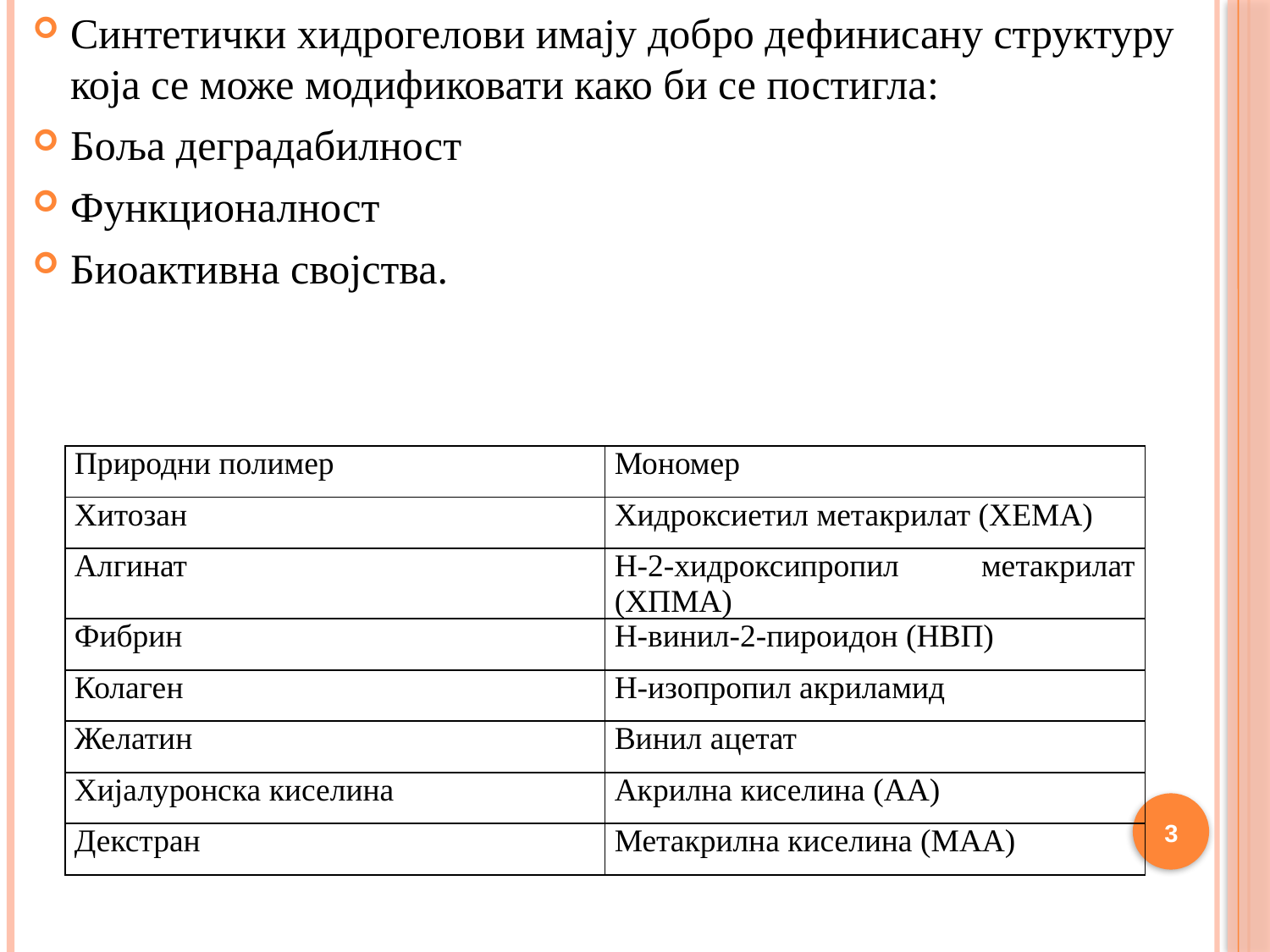

Синтетички хидрогелови имају добро дефинисану структуру која се може модификовати како би се постигла:
Боља деградабилност
Функционалност
Биоактивна својства.

| Природни полимер | Мономер |
| --- | --- |
| Хитозан | Хидроксиетил метакрилат (ХЕМА) |
| Алгинат | Н-2-хидроксипропил метакрилат (ХПМА) |
| Фибрин | Н-винил-2-пироидон (НВП) |
| Колаген | Н-изопропил акриламид |
| Желатин | Винил ацетат |
| Хијалуронска киселина | Акрилна киселина (АА) |
| Декстран | Метакрилна киселина (МАА) |
3